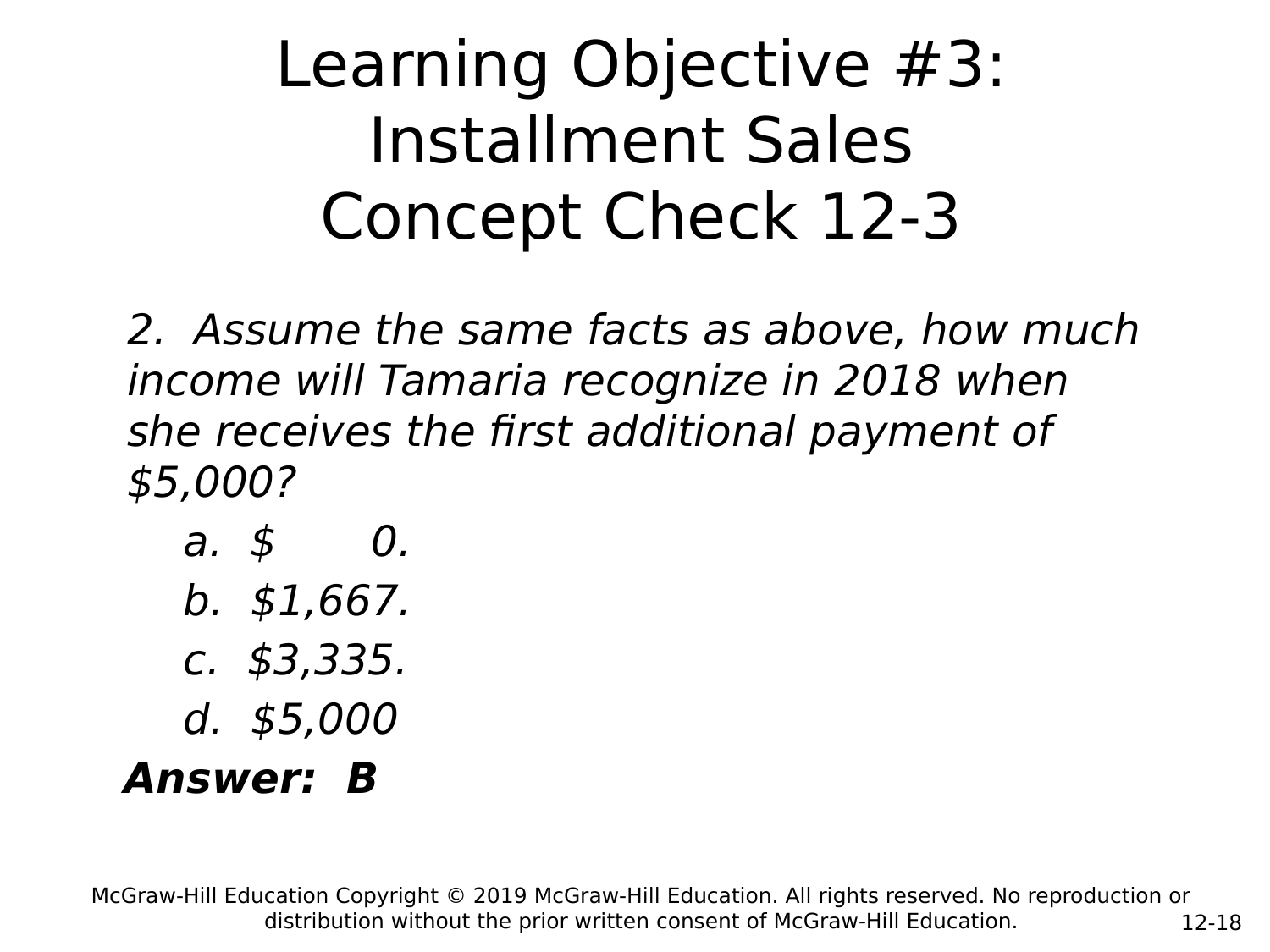

Learning Objective #3: Installment Sales
Concept Check 12-3
	2.  Assume the same facts as above, how much income will Tamaria recognize in 2018 when she receives the first additional payment of $5,000?
   a.  $       0.
   b.  $1,667.
   c.  $3,335.
   d.  $5,000
   Answer:  B
McGraw-Hill Education Copyright © 2019 McGraw-Hill Education. All rights reserved. No reproduction or distribution without the prior written consent of McGraw-Hill Education.
12-18